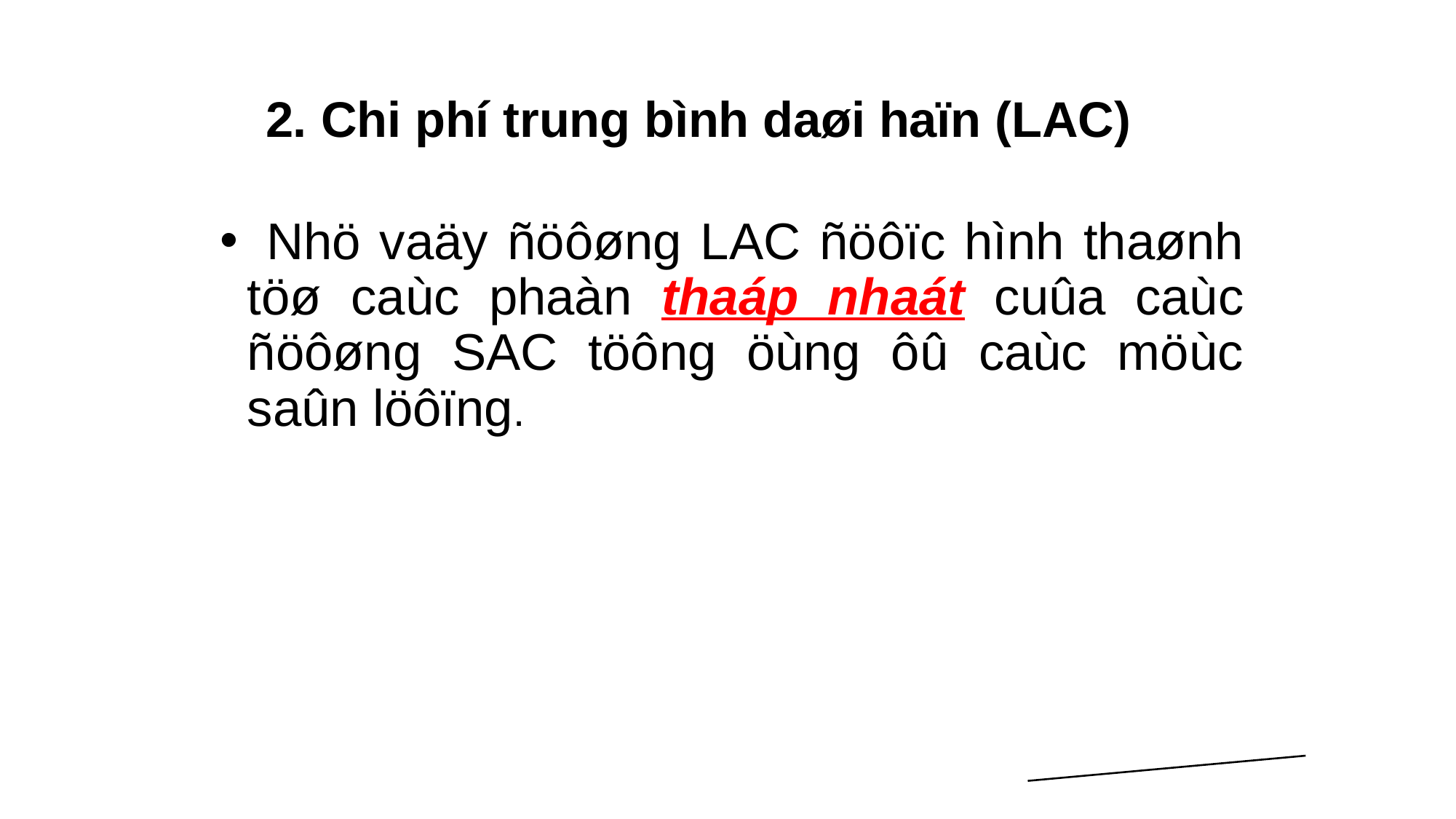

# 2. Chi phí trung bình daøi haïn (LAC)
 Nhö vaäy ñöôøng LAC ñöôïc hình thaønh töø caùc phaàn thaáp nhaát cuûa caùc ñöôøng SAC töông öùng ôû caùc möùc saûn löôïng.